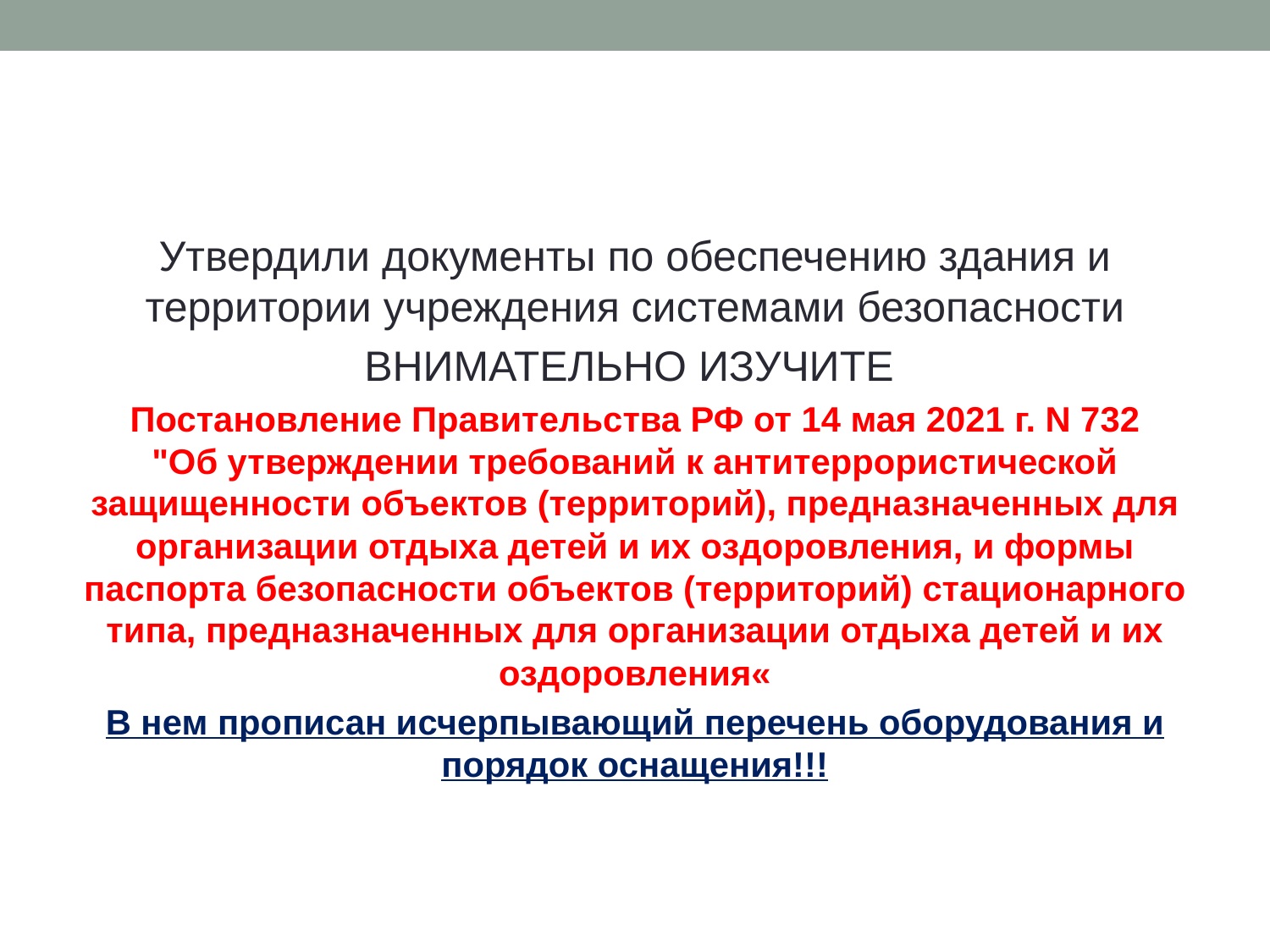

#
Утвердили документы по обеспечению здания и территории учреждения системами безопасности
ВНИМАТЕЛЬНО ИЗУЧИТЕ
Постановление Правительства РФ от 14 мая 2021 г. N 732
"Об утверждении требований к антитеррористической защищенности объектов (территорий), предназначенных для организации отдыха детей и их оздоровления, и формы паспорта безопасности объектов (территорий) стационарного типа, предназначенных для организации отдыха детей и их оздоровления«
В нем прописан исчерпывающий перечень оборудования и порядок оснащения!!!